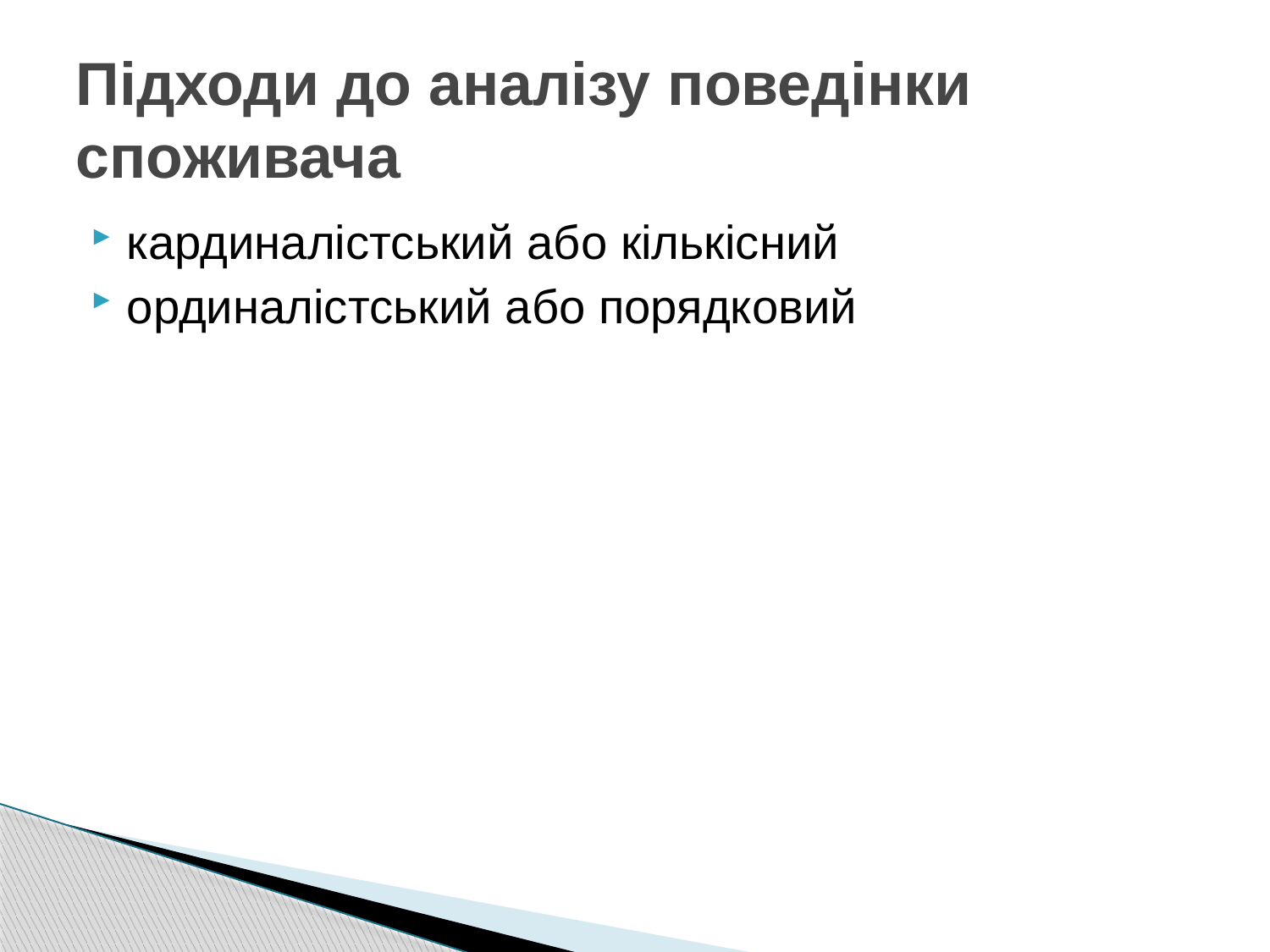

# Підходи до аналізу поведінки споживача
кардиналістський або кількісний
ординалістський або порядковий